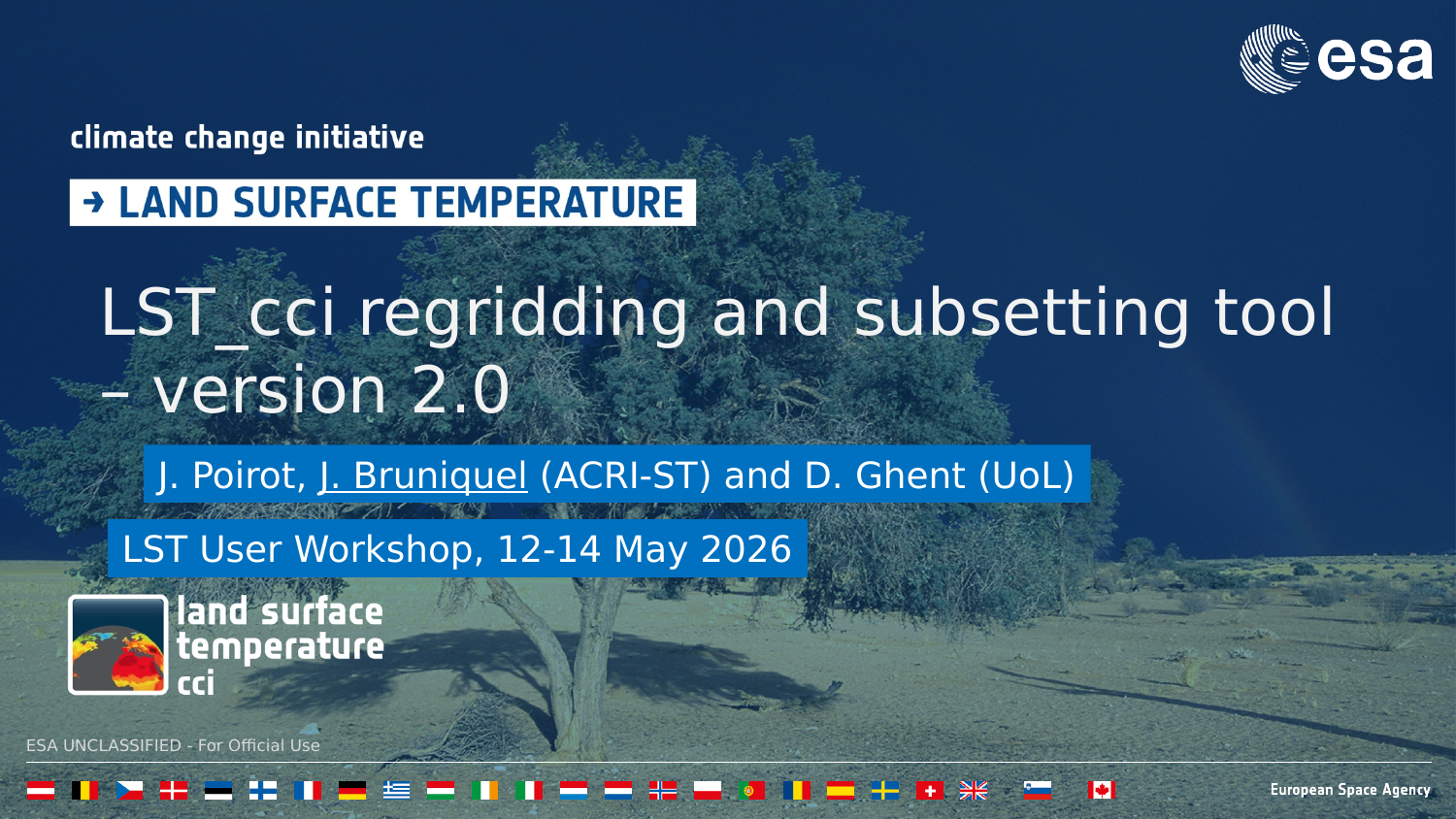

LST_cci regridding and subsetting tool – version 2.0
J. Poirot, J. Bruniquel (ACRI-ST) and D. Ghent (UoL)
LST User Workshop, 12-14 May 2026